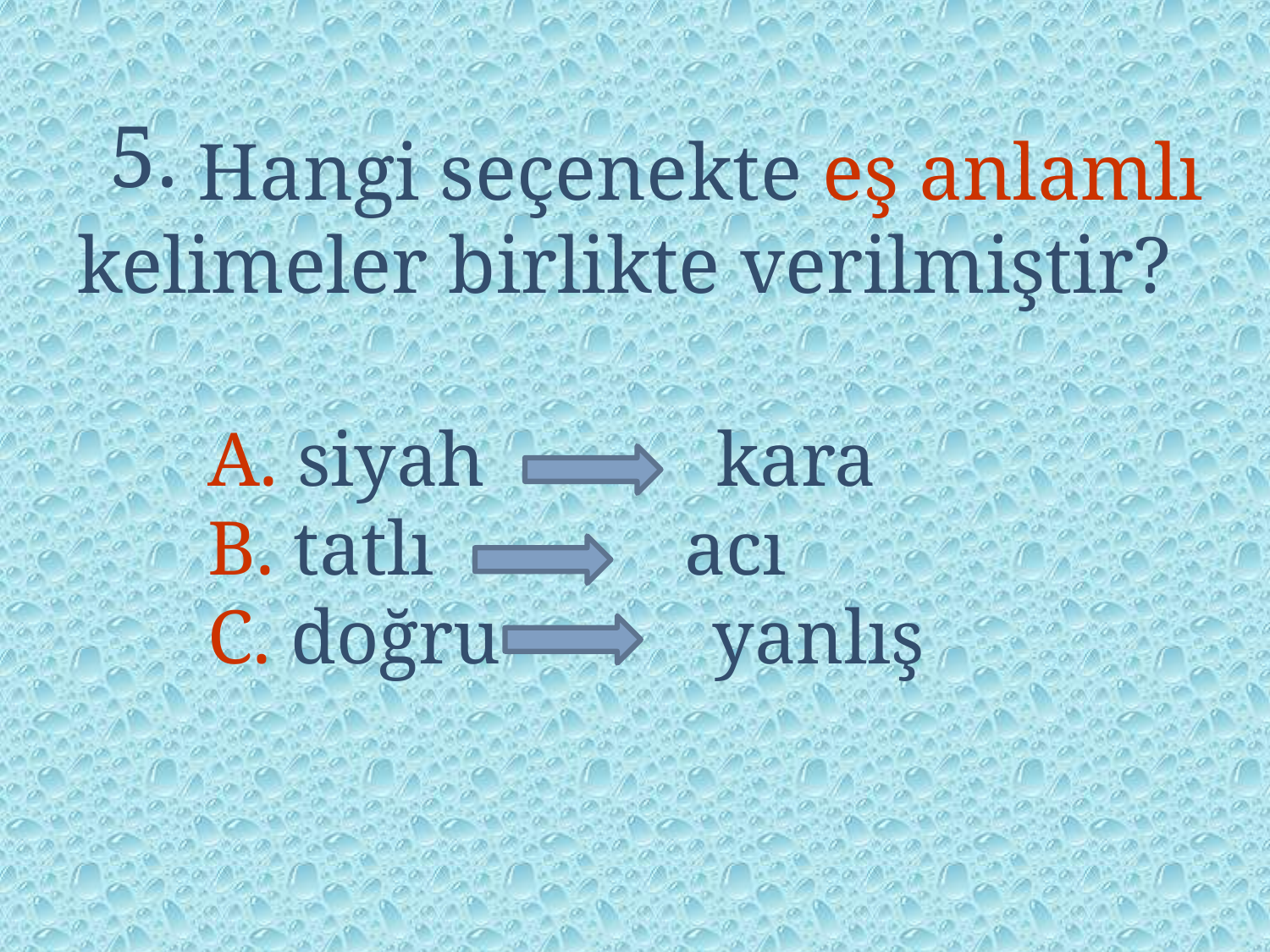

5.
      Hangi seçenekte eş anlamlı kelimeler birlikte verilmiştir?
A. siyah            kara
B. tatlı             acı
C. doğru           yanlış